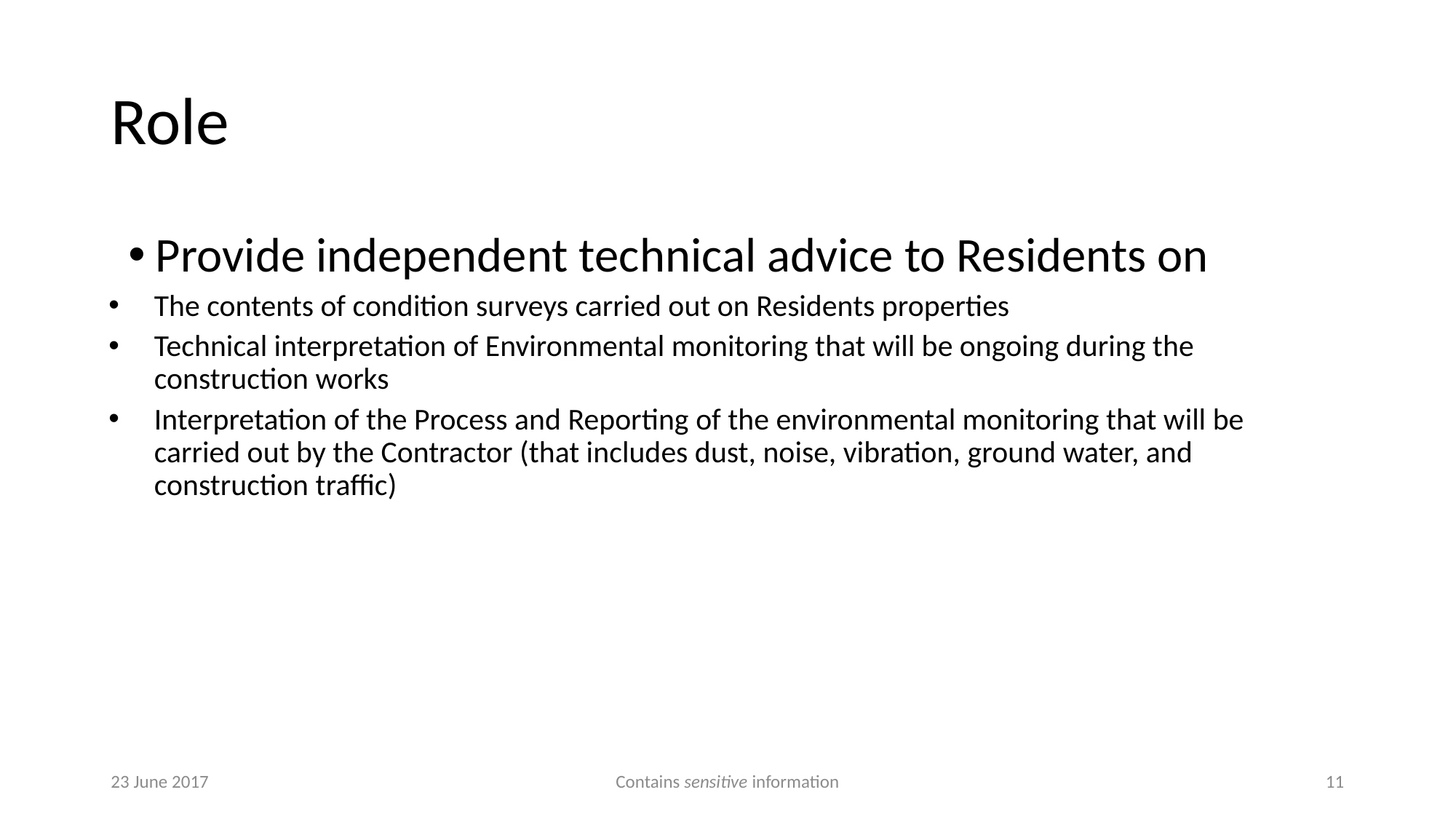

# Role
Provide independent technical advice to Residents on
The contents of condition surveys carried out on Residents properties
Technical interpretation of Environmental monitoring that will be ongoing during the construction works
Interpretation of the Process and Reporting of the environmental monitoring that will be carried out by the Contractor (that includes dust, noise, vibration, ground water, and construction traffic)
23 June 2017
Contains sensitive information
11